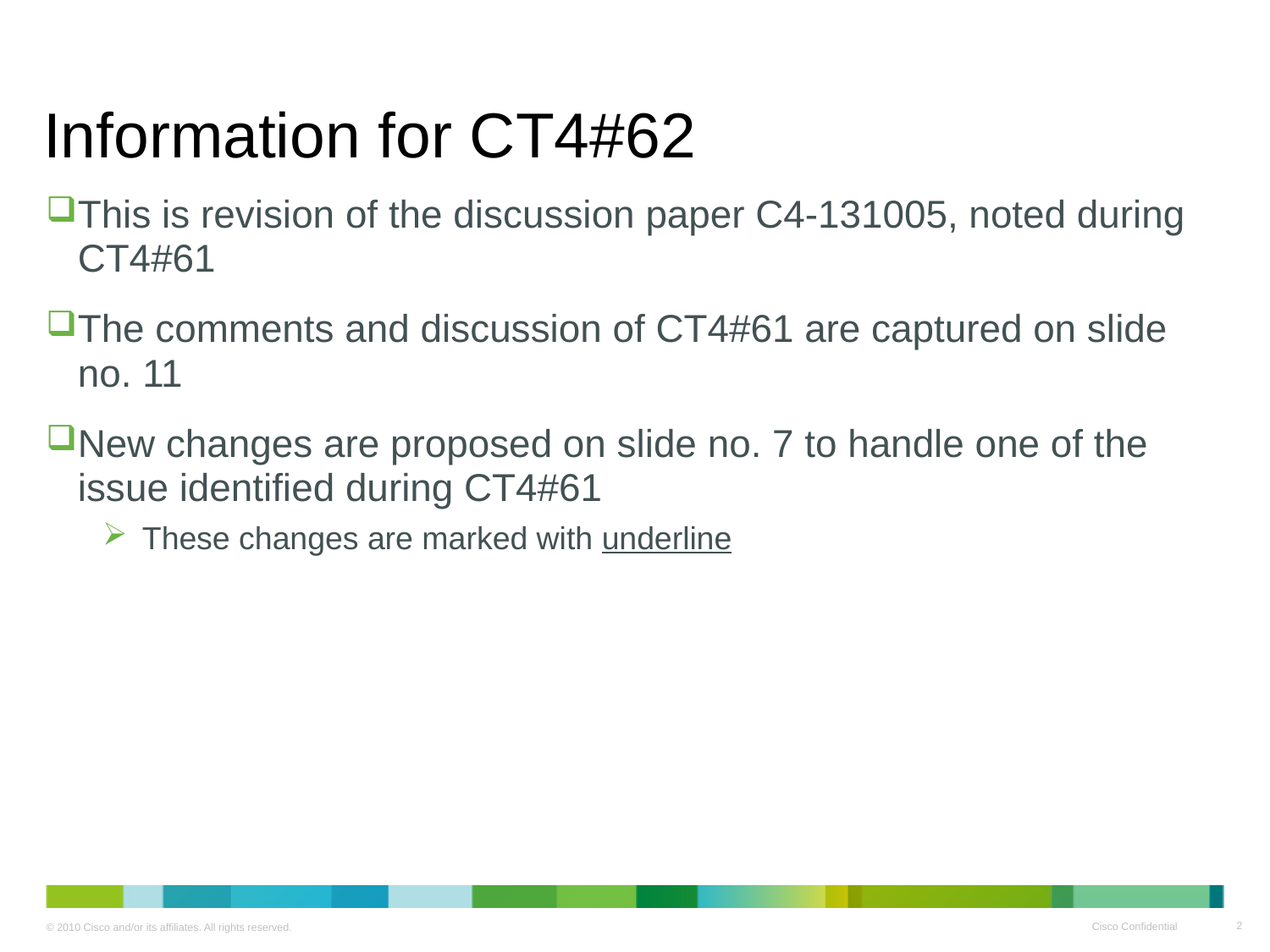

# Information for CT4#62
This is revision of the discussion paper C4-131005, noted during CT4#61
The comments and discussion of CT4#61 are captured on slide no. 11
New changes are proposed on slide no. 7 to handle one of the issue identified during CT4#61
These changes are marked with underline